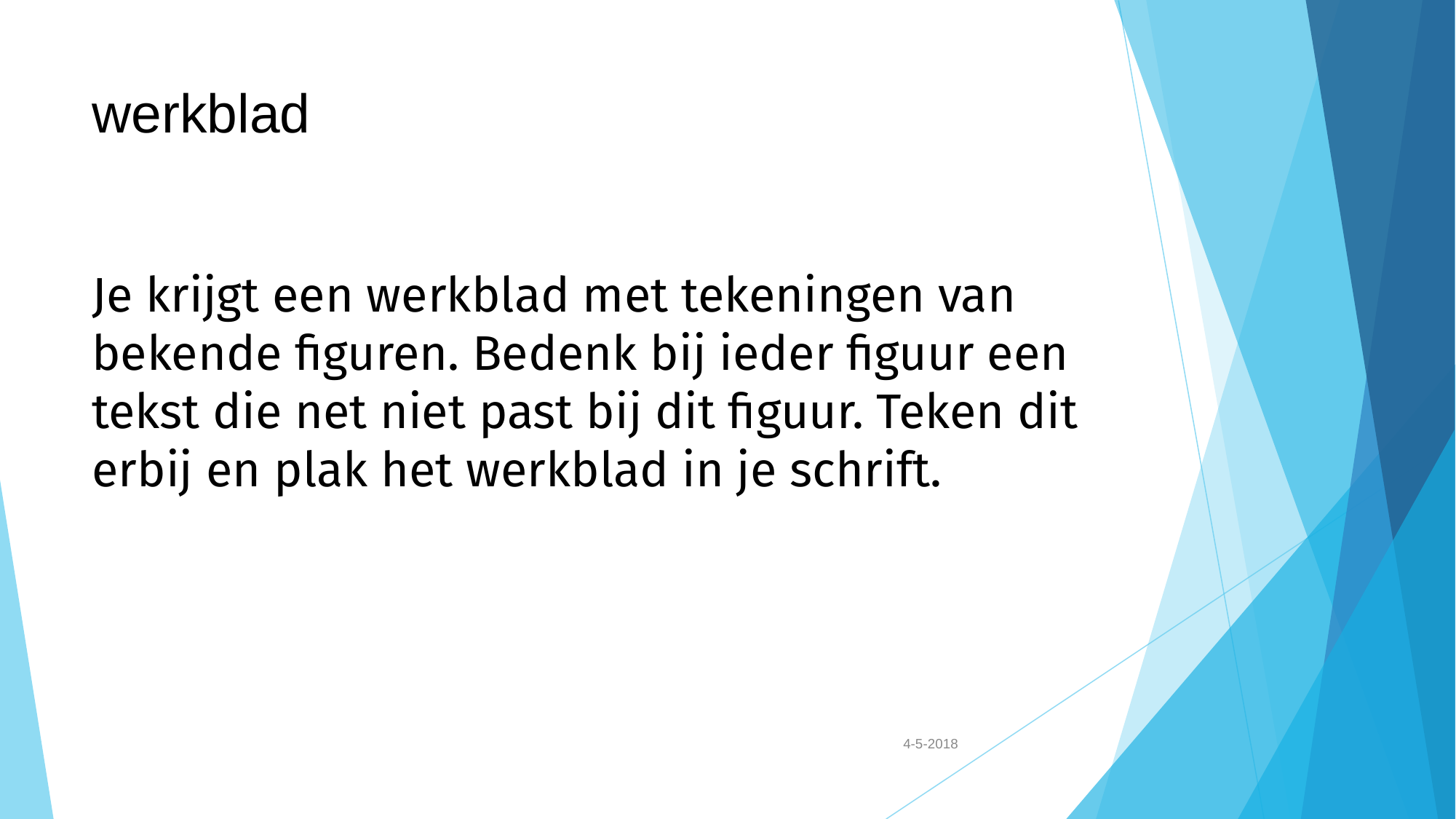

werkblad
Je krijgt een werkblad met tekeningen van bekende figuren. Bedenk bij ieder figuur een tekst die net niet past bij dit figuur. Teken dit erbij en plak het werkblad in je schrift.

4-5-2018